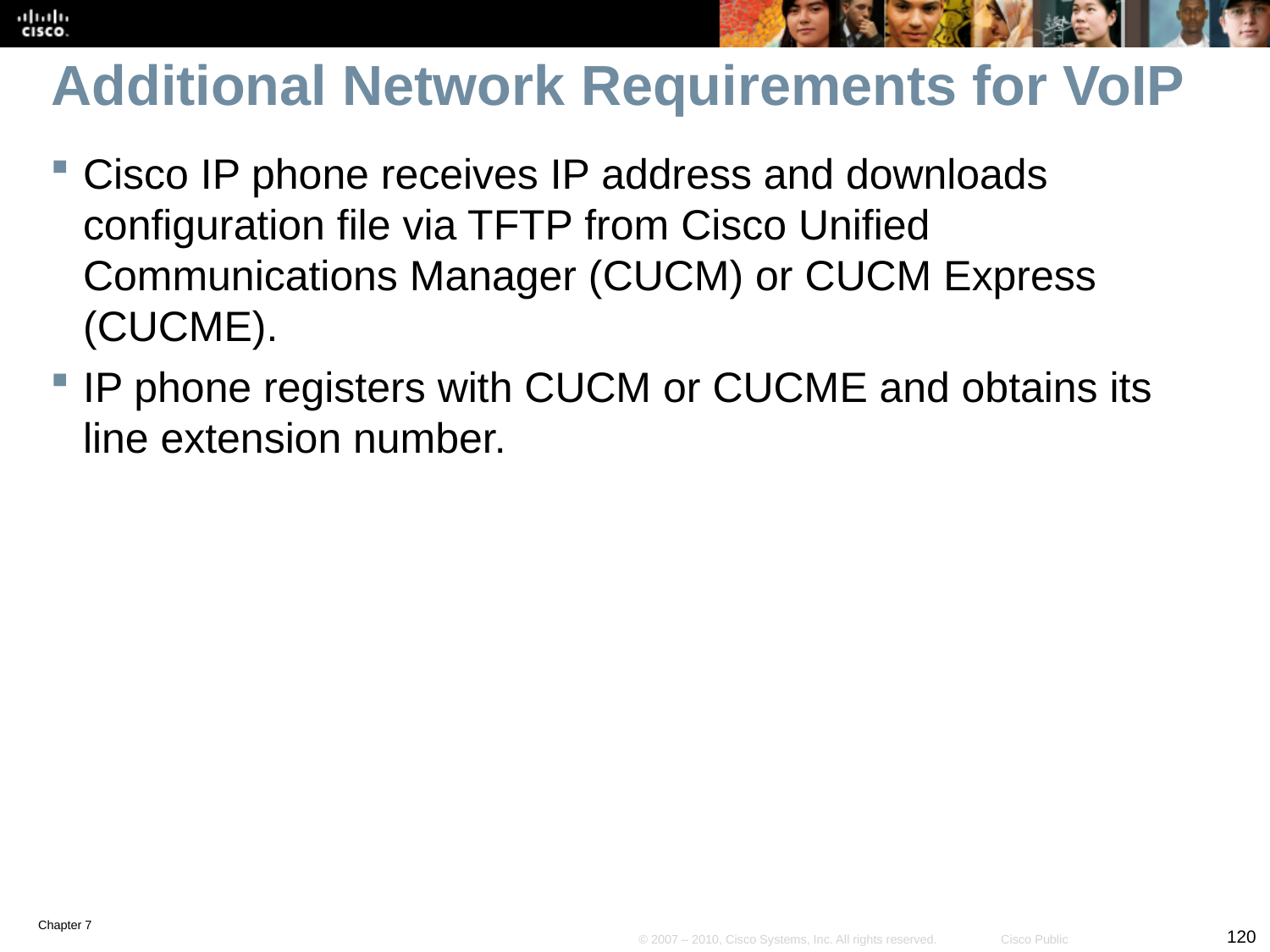

# Additional Network Requirements for VoIP
Cisco IP phone receives IP address and downloads configuration file via TFTP from Cisco Unified Communications Manager (CUCM) or CUCM Express (CUCME).
IP phone registers with CUCM or CUCME and obtains its line extension number.